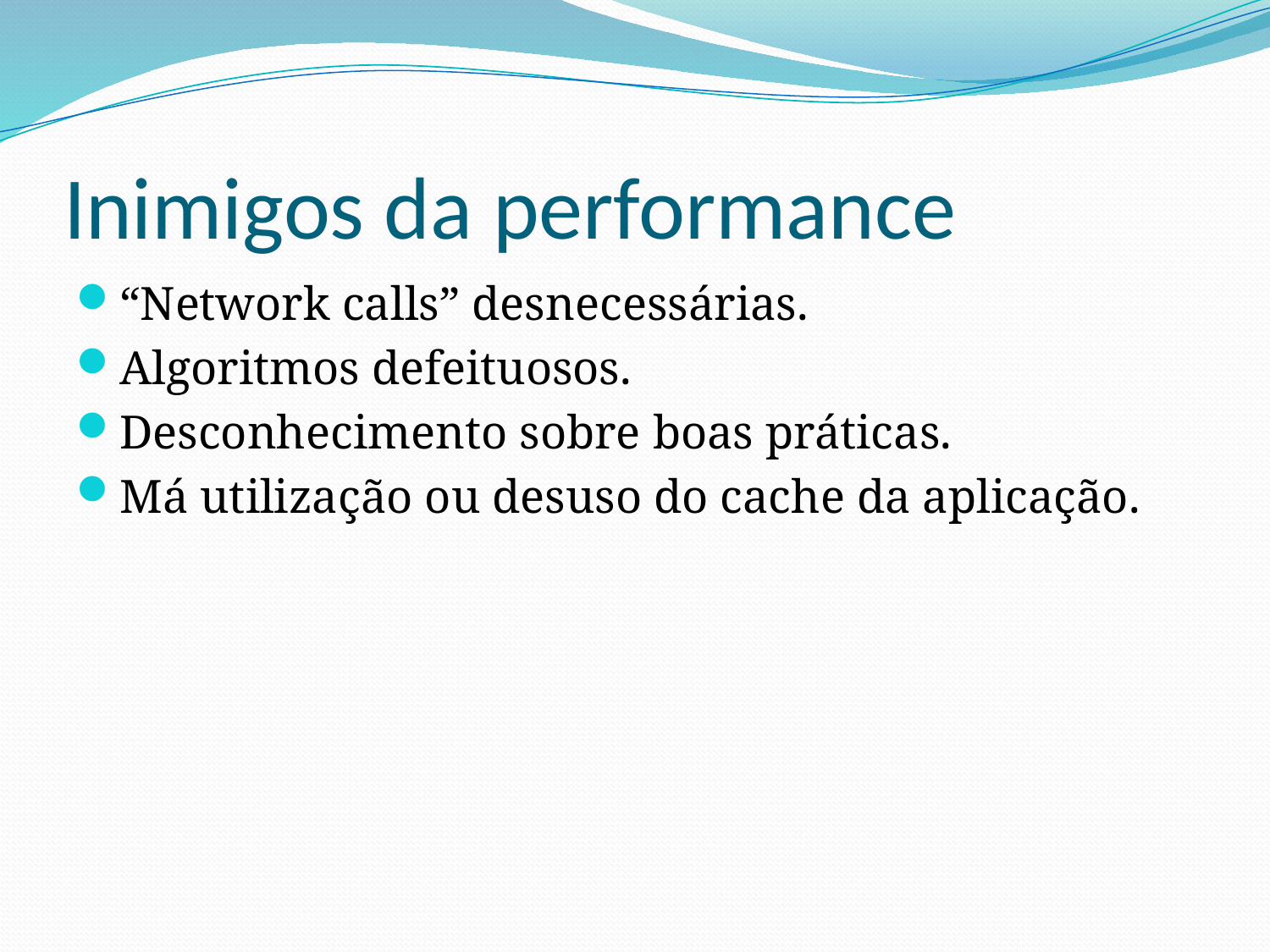

# Inimigos da performance
“Network calls” desnecessárias.
Algoritmos defeituosos.
Desconhecimento sobre boas práticas.
Má utilização ou desuso do cache da aplicação.